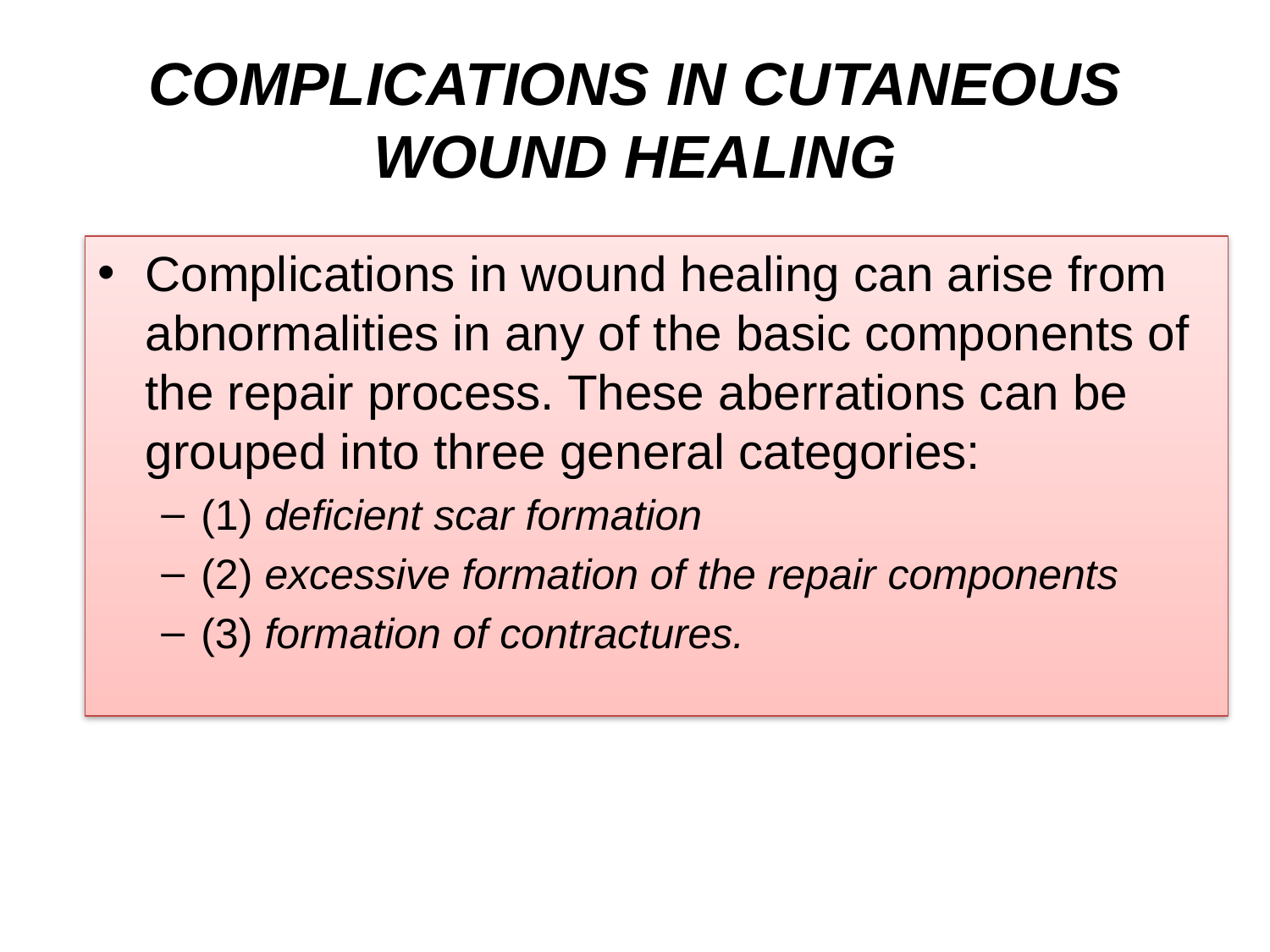

# COMPLICATIONS IN CUTANEOUS WOUND HEALING
Complications in wound healing can arise from abnormalities in any of the basic components of the repair process. These aberrations can be grouped into three general categories:
(1) deficient scar formation
(2) excessive formation of the repair components
(3) formation of contractures.